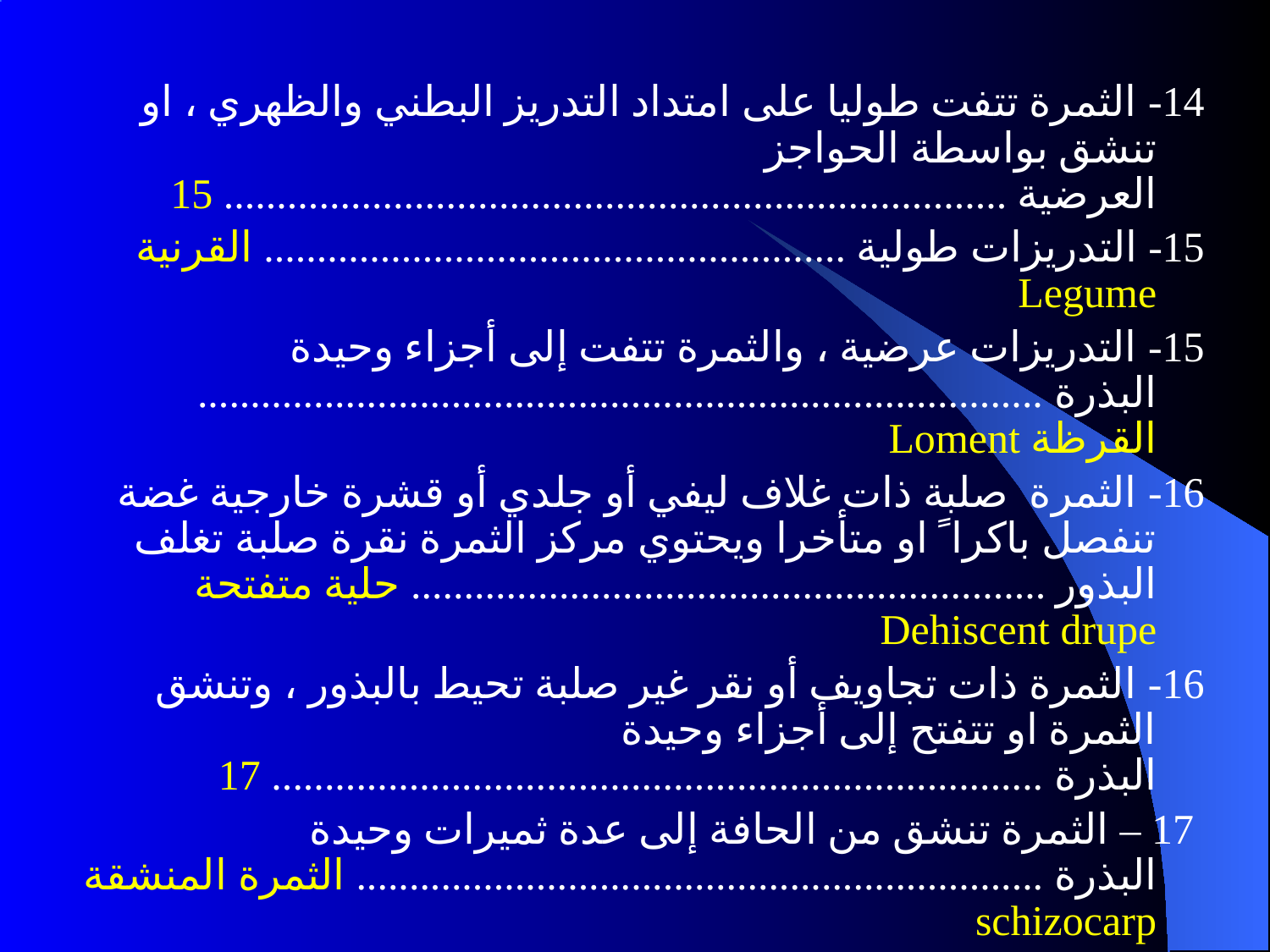

14- الثمرة تتفت طوليا على امتداد التدريز البطني والظهري ، او تنشق بواسطة الحواجز العرضية .......................................................................... 15
15- التدريزات طولية ....................................................... القرنية Legume
15- التدريزات عرضية ، والثمرة تتفت إلى أجزاء وحيدة البذرة ................................................................................ القرظة Loment
16- الثمرة  صلبة ذات غلاف ليفي أو جلدي أو قشرة خارجية غضة تنفصل باكرا ً او متأخرا ويحتوي مركز الثمرة نقرة صلبة تغلف البذور ............................................................ حلية متفتحة Dehiscent drupe
16- الثمرة ذات تجاويف أو نقر غير صلبة تحيط بالبذور ، وتنشق الثمرة او تتفتح إلى أجزاء وحيدة البذرة ......................................................................... 17
 17 – الثمرة تنشق من الحافة إلى عدة ثميرات وحيدة البذرة ................................................................. الثمرة المنشقة schizocarp
17- الثمرة تنشق وتتفتح لتحرير البذور ....................................................  18
17- الثمرة ذات حاجزين
17- الثمرة ذات حاجزين او مسكنين تنشق من الجزء المستديم الرفيع والمحيط بحافة المنطقة التي تلتصق عليها البذور ....................................... الخردلة siliqua